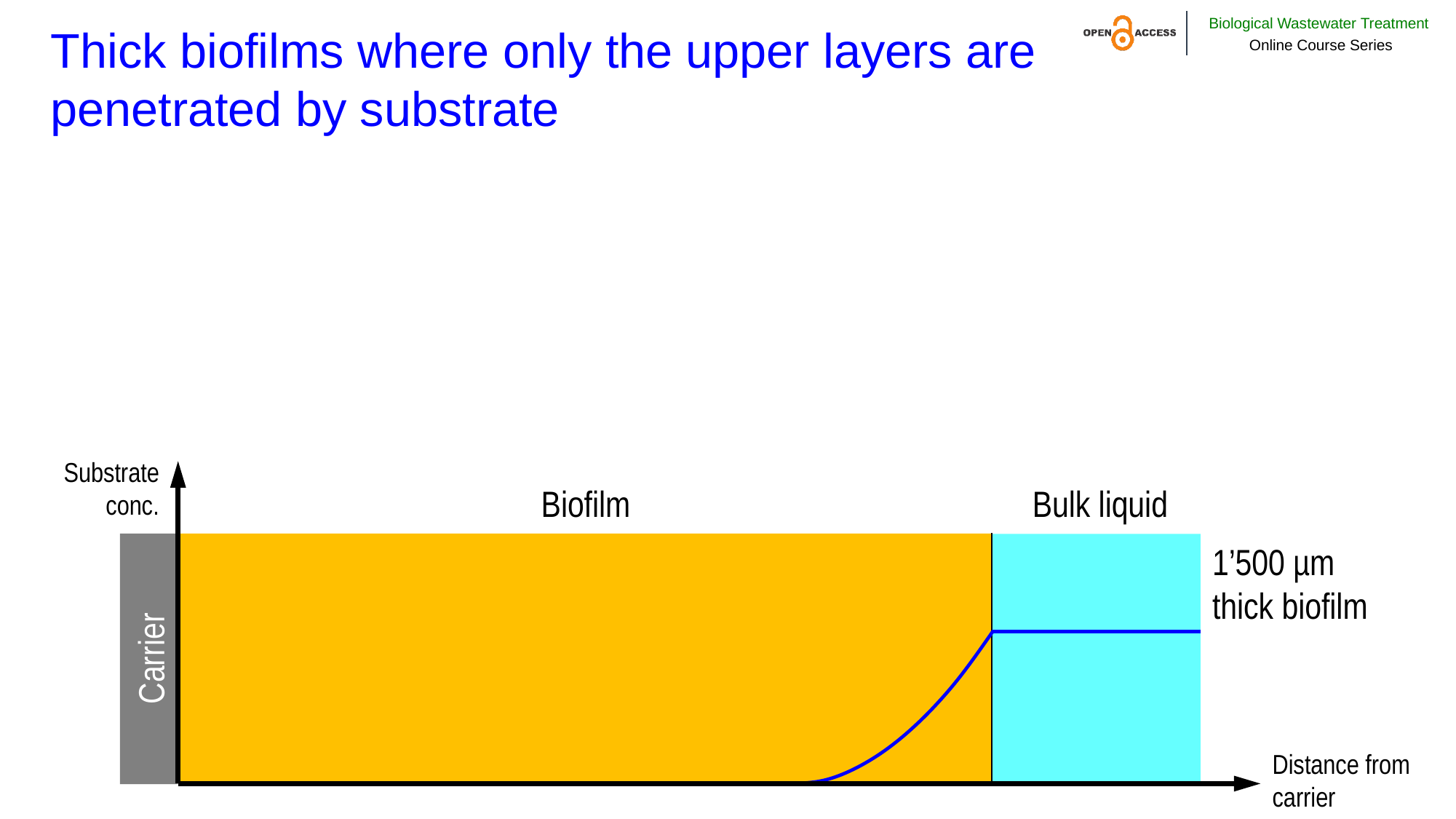

# Thick biofilms where only the upper layers are penetrated by substrate
Substrate conc.
Biofilm
Bulk liquid

1’500 µm thick biofilm
Carrier

Distance from
carrier